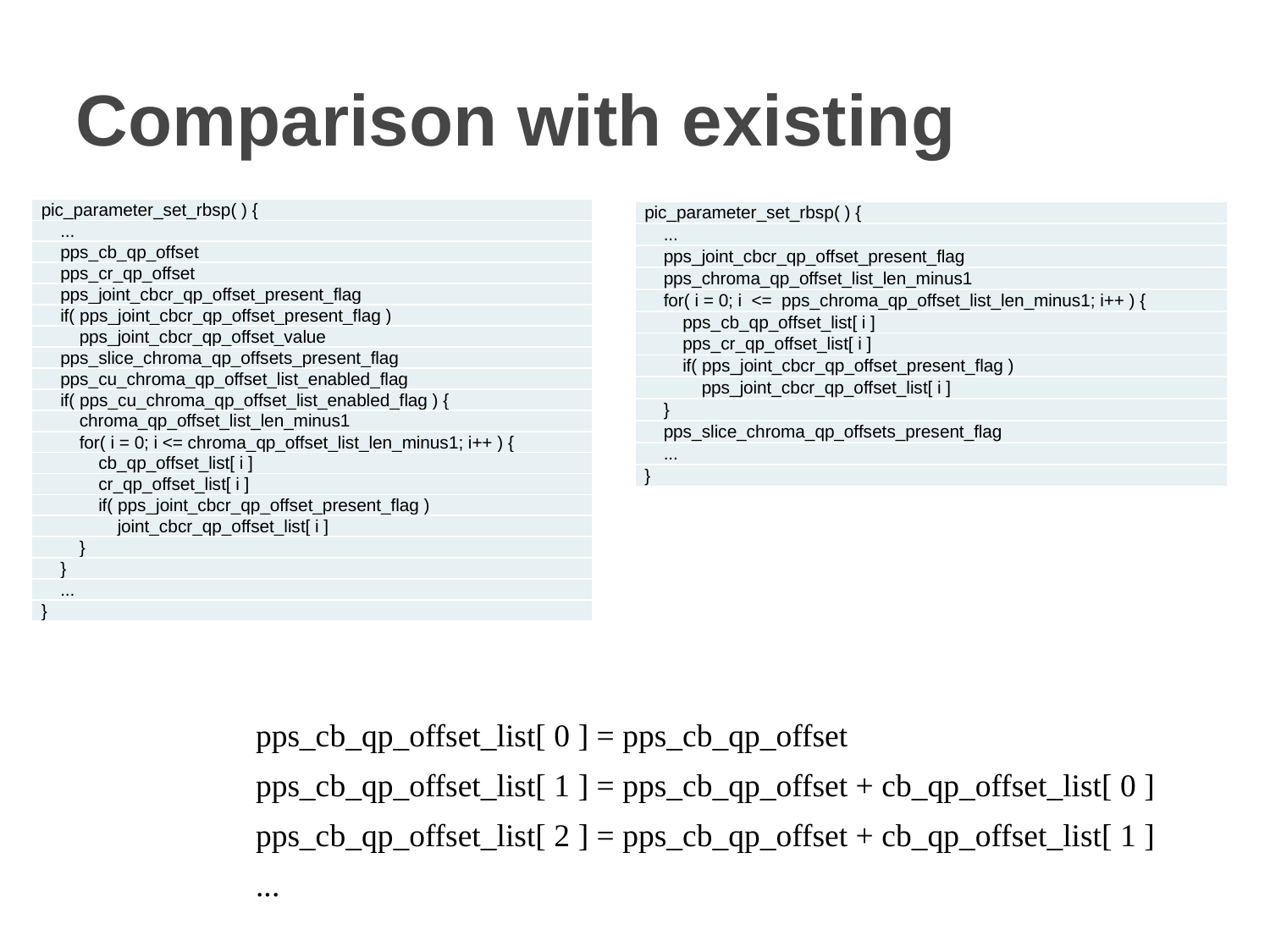

# Comparison with existing
| pic\_parameter\_set\_rbsp( ) { |
| --- |
| ... |
| pps\_cb\_qp\_offset |
| pps\_cr\_qp\_offset |
| pps\_joint\_cbcr\_qp\_offset\_present\_flag |
| if( pps\_joint\_cbcr\_qp\_offset\_present\_flag ) |
| pps\_joint\_cbcr\_qp\_offset\_value |
| pps\_slice\_chroma\_qp\_offsets\_present\_flag |
| pps\_cu\_chroma\_qp\_offset\_list\_enabled\_flag |
| if( pps\_cu\_chroma\_qp\_offset\_list\_enabled\_flag ) { |
| chroma\_qp\_offset\_list\_len\_minus1 |
| for( i = 0; i <= chroma\_qp\_offset\_list\_len\_minus1; i++ ) { |
| cb\_qp\_offset\_list[ i ] |
| cr\_qp\_offset\_list[ i ] |
| if( pps\_joint\_cbcr\_qp\_offset\_present\_flag ) |
| joint\_cbcr\_qp\_offset\_list[ i ] |
| } |
| } |
| ... |
| } |
| pic\_parameter\_set\_rbsp( ) { |
| --- |
| ... |
| pps\_joint\_cbcr\_qp\_offset\_present\_flag |
| pps\_chroma\_qp\_offset\_list\_len\_minus1 |
| for( i = 0; i <= pps\_chroma\_qp\_offset\_list\_len\_minus1; i++ ) { |
| pps\_cb\_qp\_offset\_list[ i ] |
| pps\_cr\_qp\_offset\_list[ i ] |
| if( pps\_joint\_cbcr\_qp\_offset\_present\_flag ) |
| pps\_joint\_cbcr\_qp\_offset\_list[ i ] |
| } |
| pps\_slice\_chroma\_qp\_offsets\_present\_flag |
| ... |
| } |
pps_cb_qp_offset_list[ 0 ] = pps_cb_qp_offset
pps_cb_qp_offset_list[ 1 ] = pps_cb_qp_offset + cb_qp_offset_list[ 0 ]
pps_cb_qp_offset_list[ 2 ] = pps_cb_qp_offset + cb_qp_offset_list[ 1 ]
...